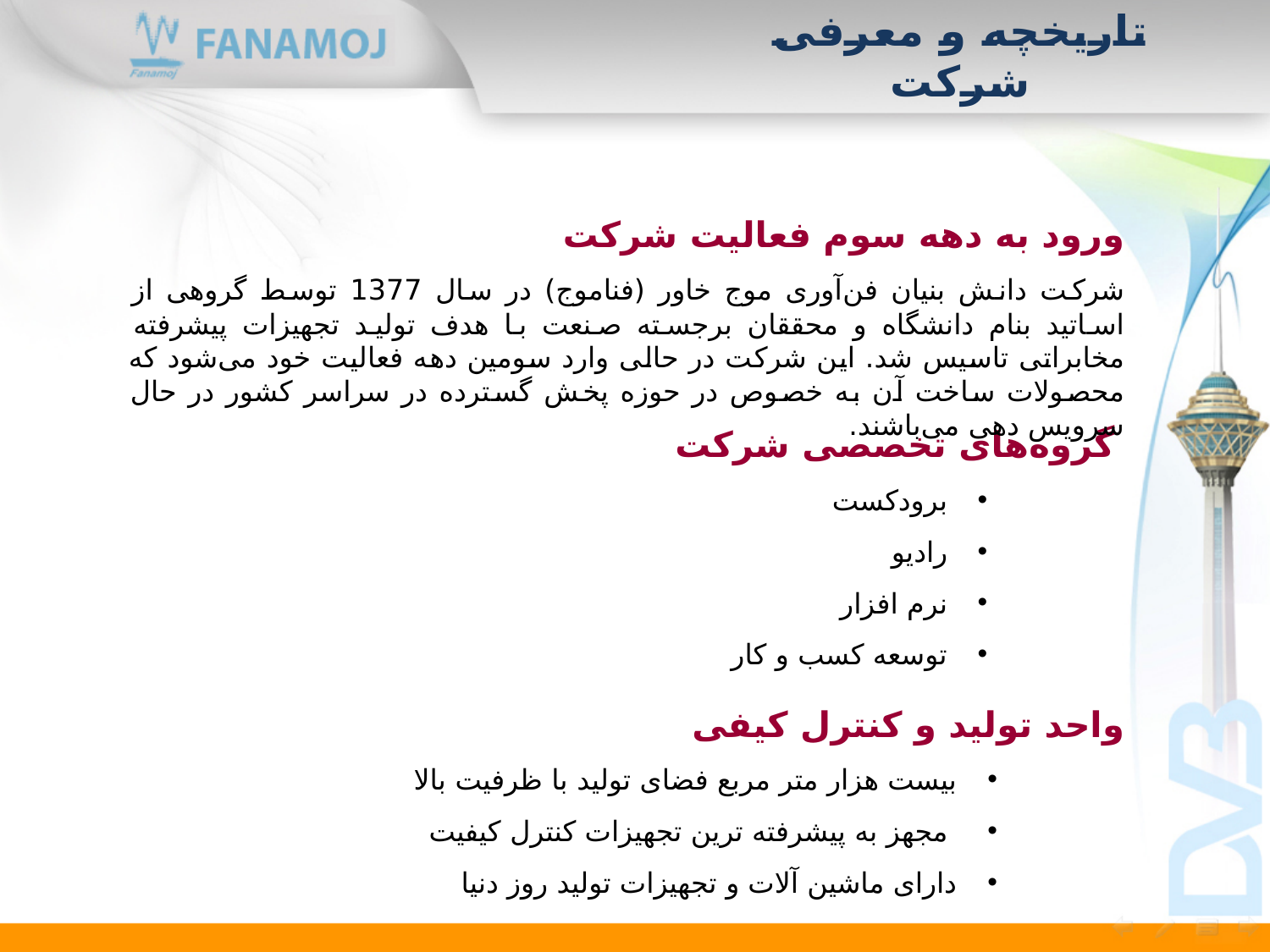

# تاریخچه و معرفی شرکت
ورود به دهه سوم فعالیت شرکت
شرکت دانش بنیان فن‌آوری موج خاور (فناموج) در سال 1377 توسط گروهی از اساتید بنام دانشگاه و محققان برجسته صنعت با هدف تولید تجهیزات پیشرفته مخابراتی تاسیس شد. این شرکت در حالی وارد سومین دهه فعالیت خود می‌شود که محصولات ساخت آن به خصوص در حوزه پخش گسترده در سراسر کشور در حال سرویس دهی می‌باشند.
گروه‌های تخصصی شرکت
برودکست
رادیو
نرم افزار
توسعه کسب و کار
واحد تولید و کنترل کیفی
بیست هزار متر مربع فضای تولید با ظرفیت بالا
 مجهز به پیشرفته ترین تجهیزات کنترل کیفیت
دارای ماشین آلات و تجهیزات تولید روز دنیا